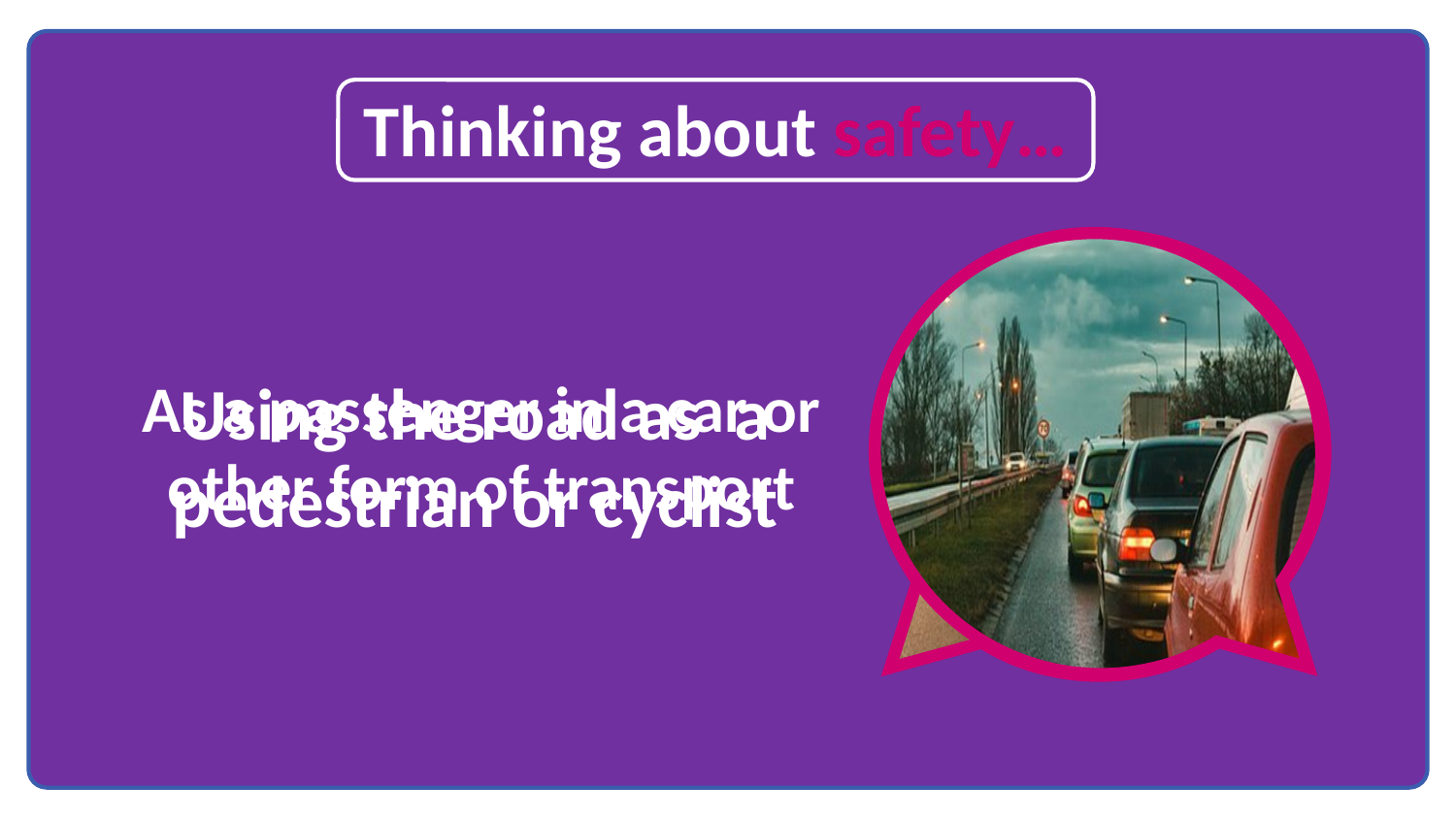

Thinking about safety…

Using the road as  a pedestrian or cyclist
As a passenger in a car or other form of transport